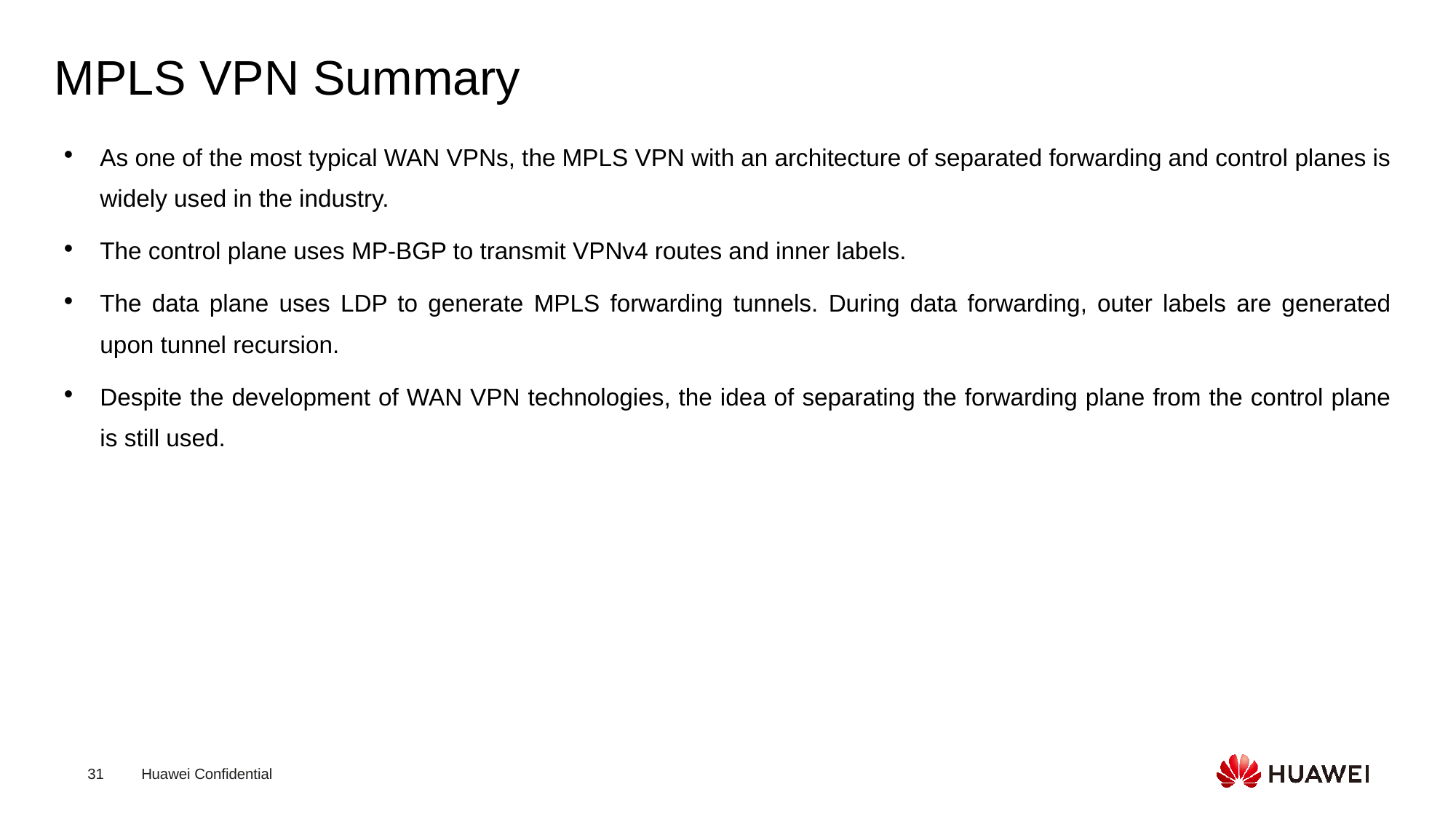

# MPLS VPN Summary
As one of the most typical WAN VPNs, the MPLS VPN with an architecture of separated forwarding and control planes is widely used in the industry.
The control plane uses MP-BGP to transmit VPNv4 routes and inner labels.
The data plane uses LDP to generate MPLS forwarding tunnels. During data forwarding, outer labels are generated upon tunnel recursion.
Despite the development of WAN VPN technologies, the idea of separating the forwarding plane from the control plane is still used.